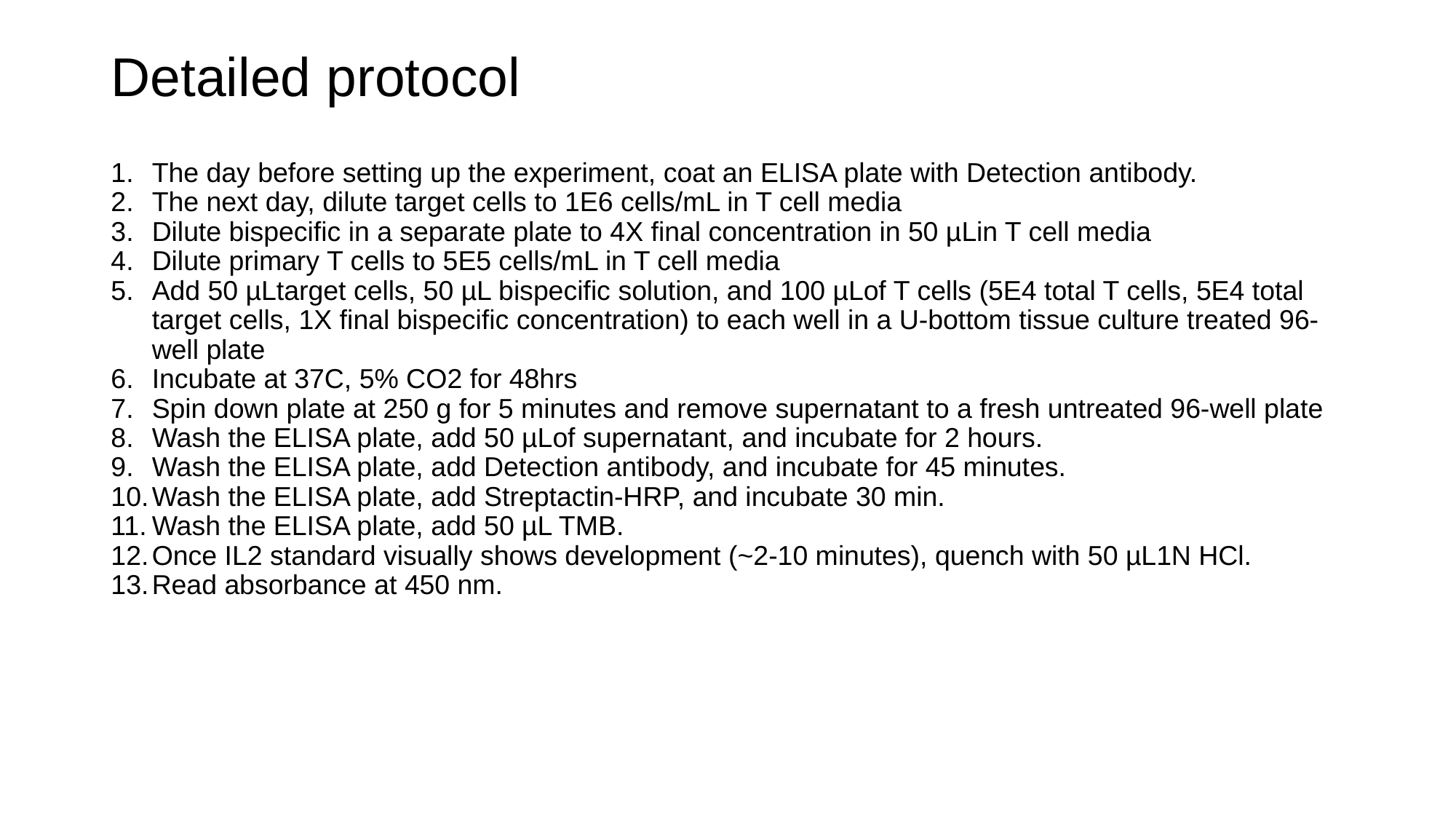

# Detailed protocol
The day before setting up the experiment, coat an ELISA plate with Detection antibody.
The next day, dilute target cells to 1E6 cells/mL in T cell media
Dilute bispecific in a separate plate to 4X final concentration in 50 µLin T cell media
Dilute primary T cells to 5E5 cells/mL in T cell media
Add 50 µLtarget cells, 50 µL bispecific solution, and 100 µLof T cells (5E4 total T cells, 5E4 total target cells, 1X final bispecific concentration) to each well in a U-bottom tissue culture treated 96-well plate
Incubate at 37C, 5% CO2 for 48hrs
Spin down plate at 250 g for 5 minutes and remove supernatant to a fresh untreated 96-well plate
Wash the ELISA plate, add 50 µLof supernatant, and incubate for 2 hours.
Wash the ELISA plate, add Detection antibody, and incubate for 45 minutes.
Wash the ELISA plate, add Streptactin-HRP, and incubate 30 min.
Wash the ELISA plate, add 50 µL TMB.
Once IL2 standard visually shows development (~2-10 minutes), quench with 50 µL1N HCl.
Read absorbance at 450 nm.